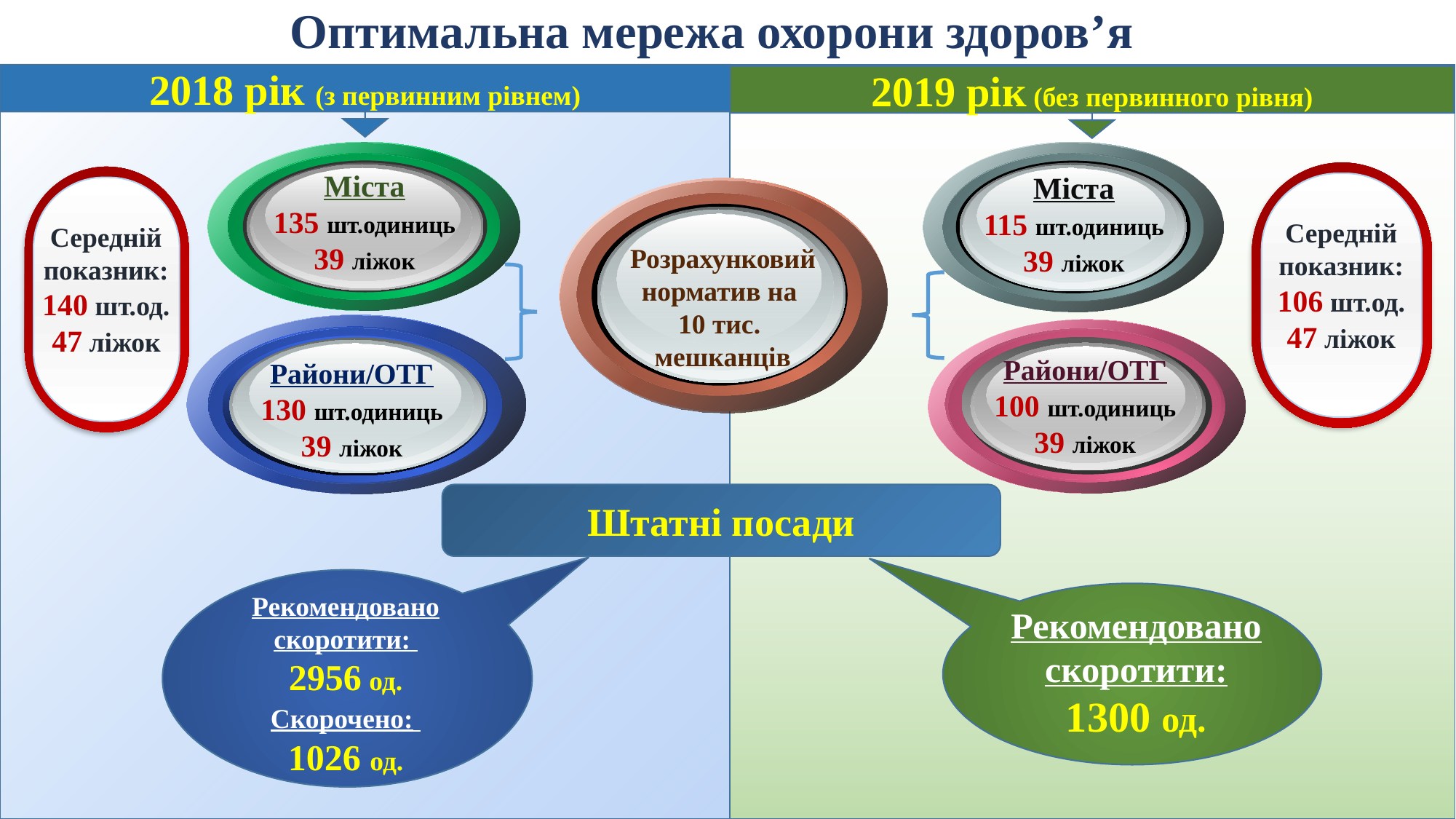

# Оптимальна мережа охорони здоров’я

2018 рік (з первинним рівнем)
2019 рік (без первинного рівня)

Міста
135 шт.одиниць
39 ліжок

Райони/ОТГ
130 шт.одиниць
39 ліжок

Міста
115 шт.одиниць
39 ліжок

Райони/ОТГ
100 шт.одиниць
39 ліжок

Середній показник: 106 шт.од.
47 ліжок

Середній показник: 140 шт.од.
47 ліжок

Розрахунковий норматив на
10 тис.
мешканців
Штатні посади

Рекомендовано скоротити:
2956 од.
Скорочено:
1026 од.

Рекомендовано скоротити: 1300 од.